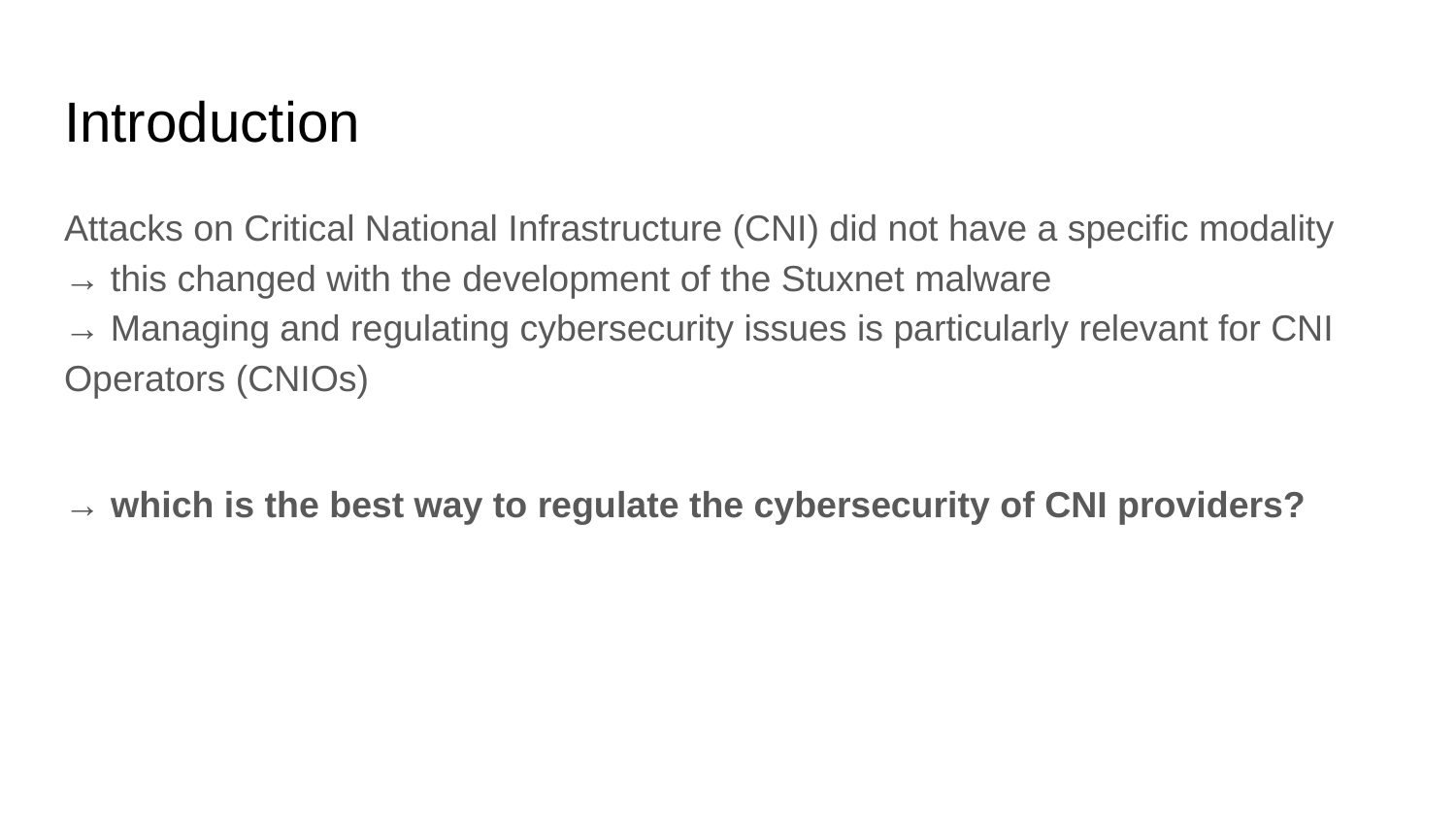

# Introduction
Attacks on Critical National Infrastructure (CNI) did not have a specific modality
→ this changed with the development of the Stuxnet malware
→ Managing and regulating cybersecurity issues is particularly relevant for CNI Operators (CNIOs)
→ which is the best way to regulate the cybersecurity of CNI providers?